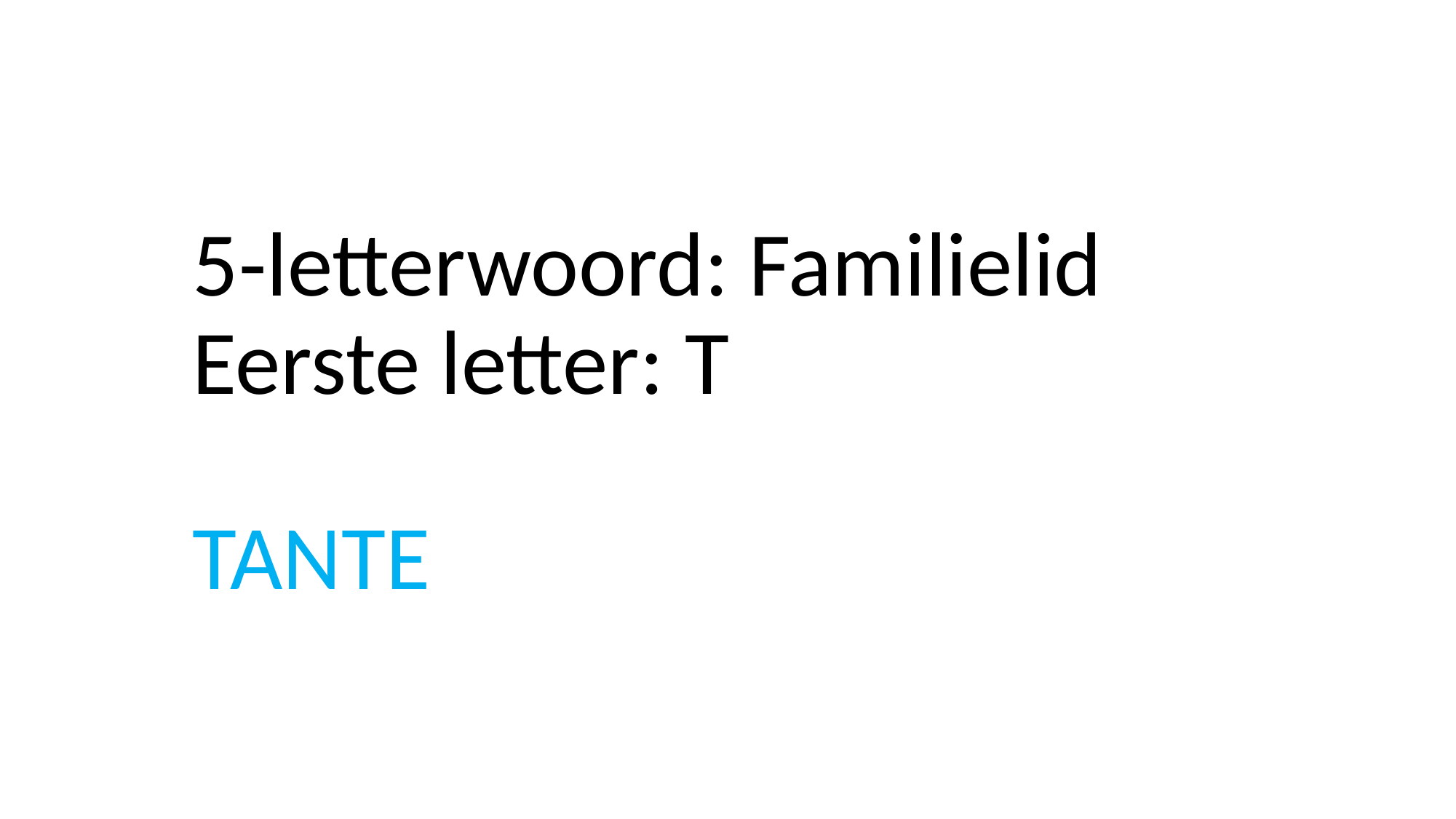

# 5-letterwoord: Familielid Eerste letter: T
TANTE